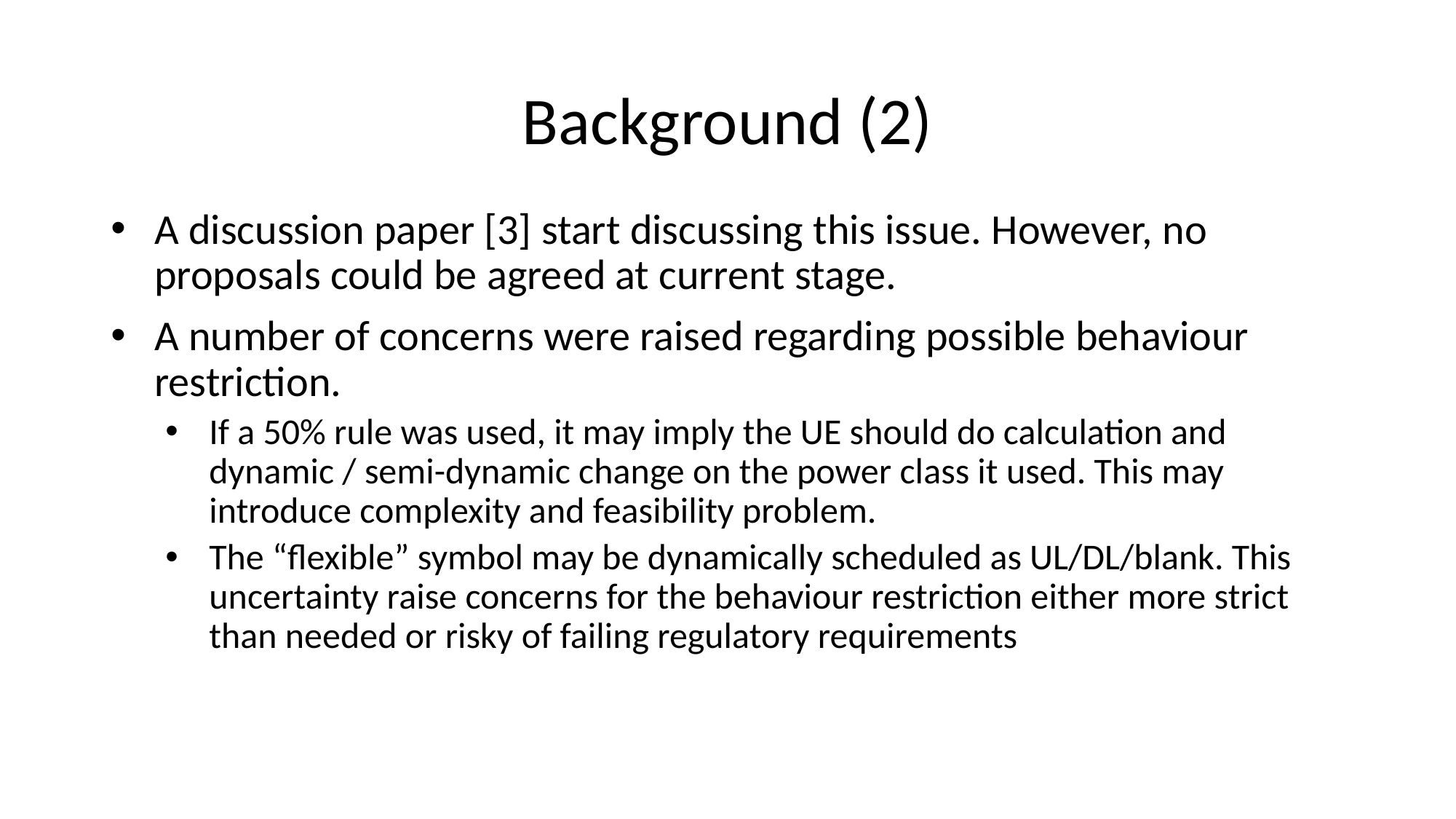

# Background (2)
A discussion paper [3] start discussing this issue. However, no proposals could be agreed at current stage.
A number of concerns were raised regarding possible behaviour restriction.
If a 50% rule was used, it may imply the UE should do calculation and dynamic / semi-dynamic change on the power class it used. This may introduce complexity and feasibility problem.
The “flexible” symbol may be dynamically scheduled as UL/DL/blank. This uncertainty raise concerns for the behaviour restriction either more strict than needed or risky of failing regulatory requirements